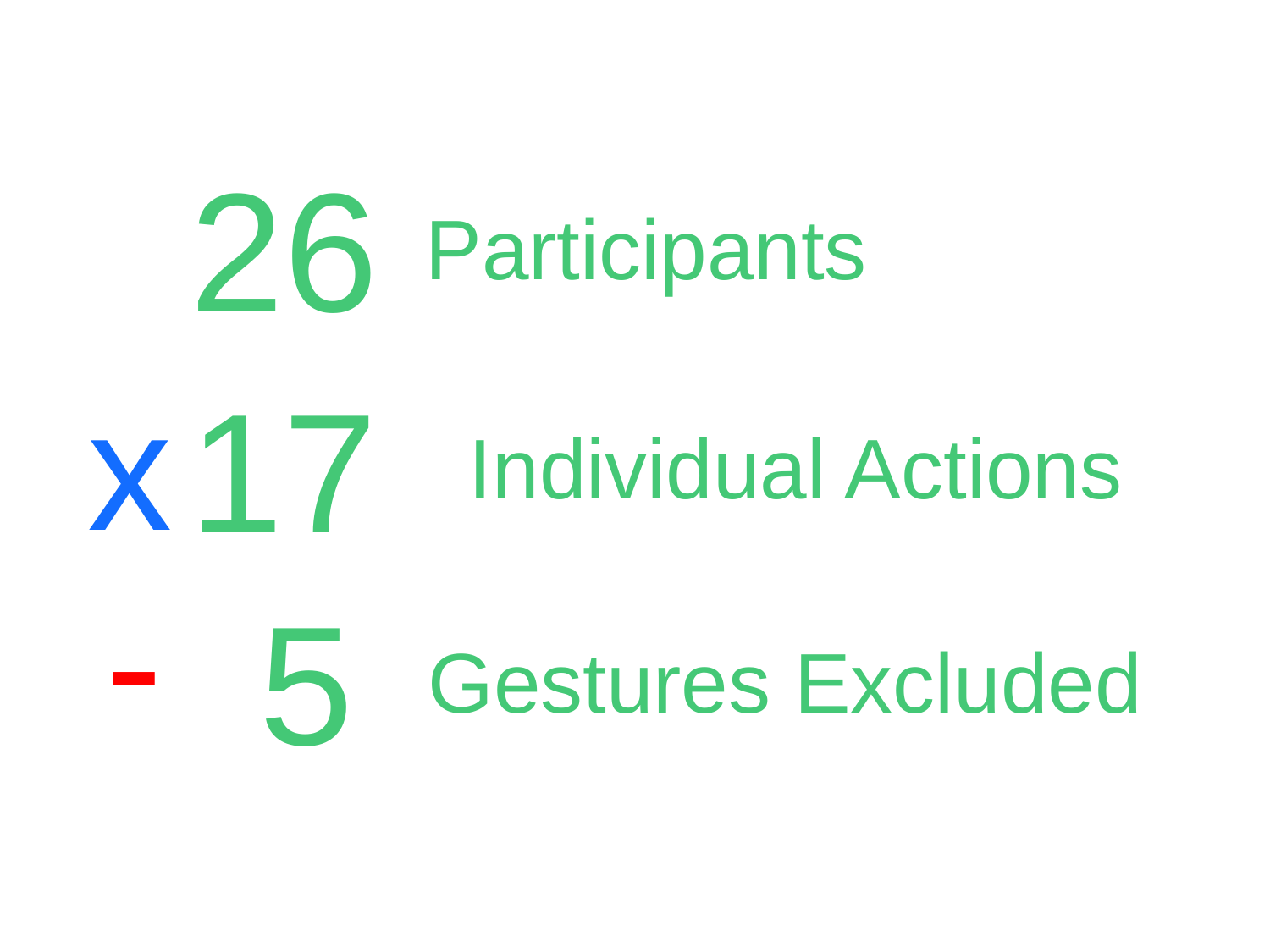

26
Participants
x
17
Individual Actions
-
 5
Gestures Excluded